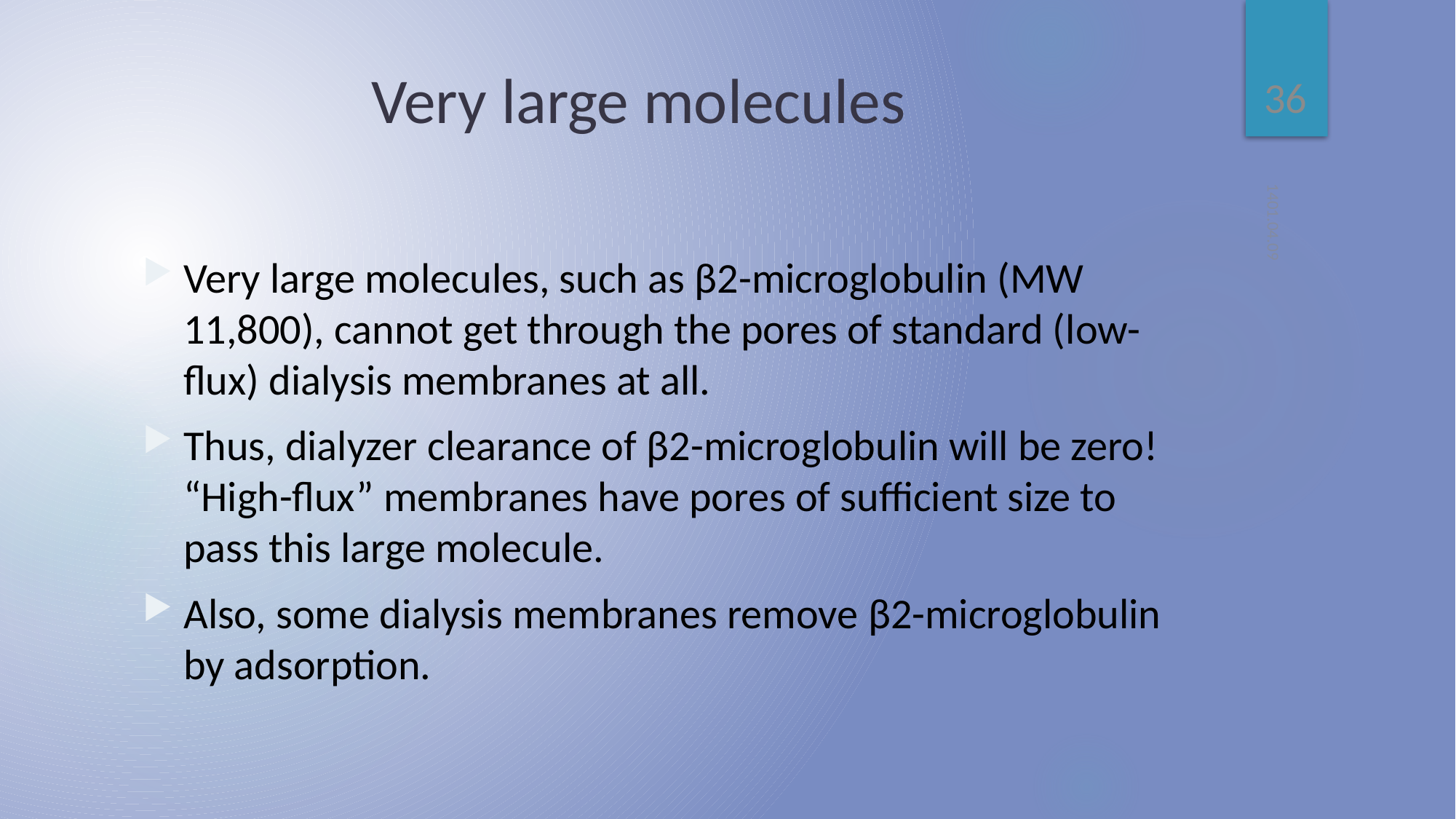

36
# Very large molecules
1401.04.09
Very large molecules, such as β2-microglobulin (MW 11,800), cannot get through the pores of standard (low-flux) dialysis membranes at all.
Thus, dialyzer clearance of β2-microglobulin will be zero! “High-flux” membranes have pores of sufficient size to pass this large molecule.
Also, some dialysis membranes remove β2-microglobulin by adsorption.